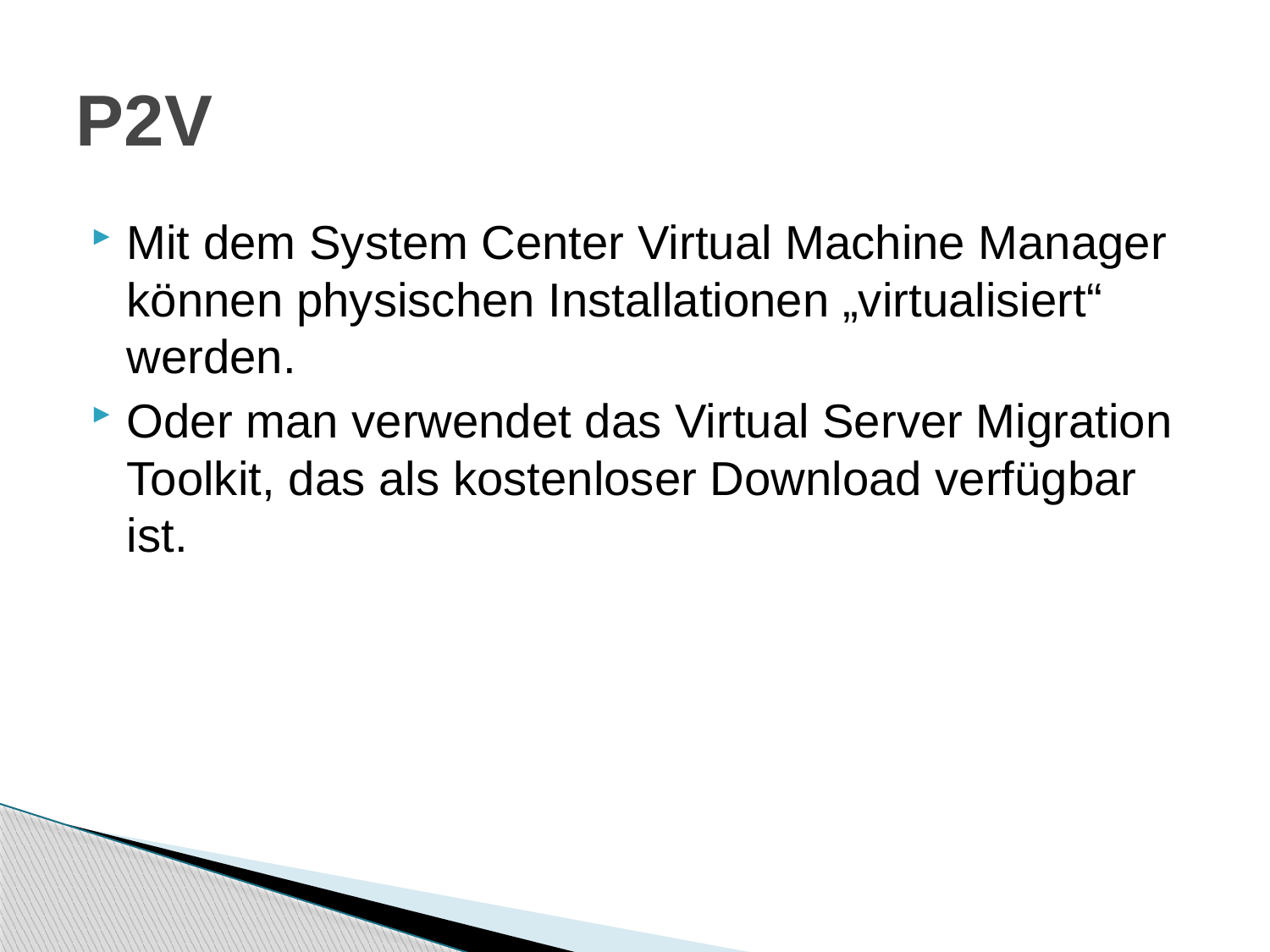

# P2V
Mit dem System Center Virtual Machine Manager können physischen Installationen „virtualisiert“ werden.
Oder man verwendet das Virtual Server Migration Toolkit, das als kostenloser Download verfügbar ist.